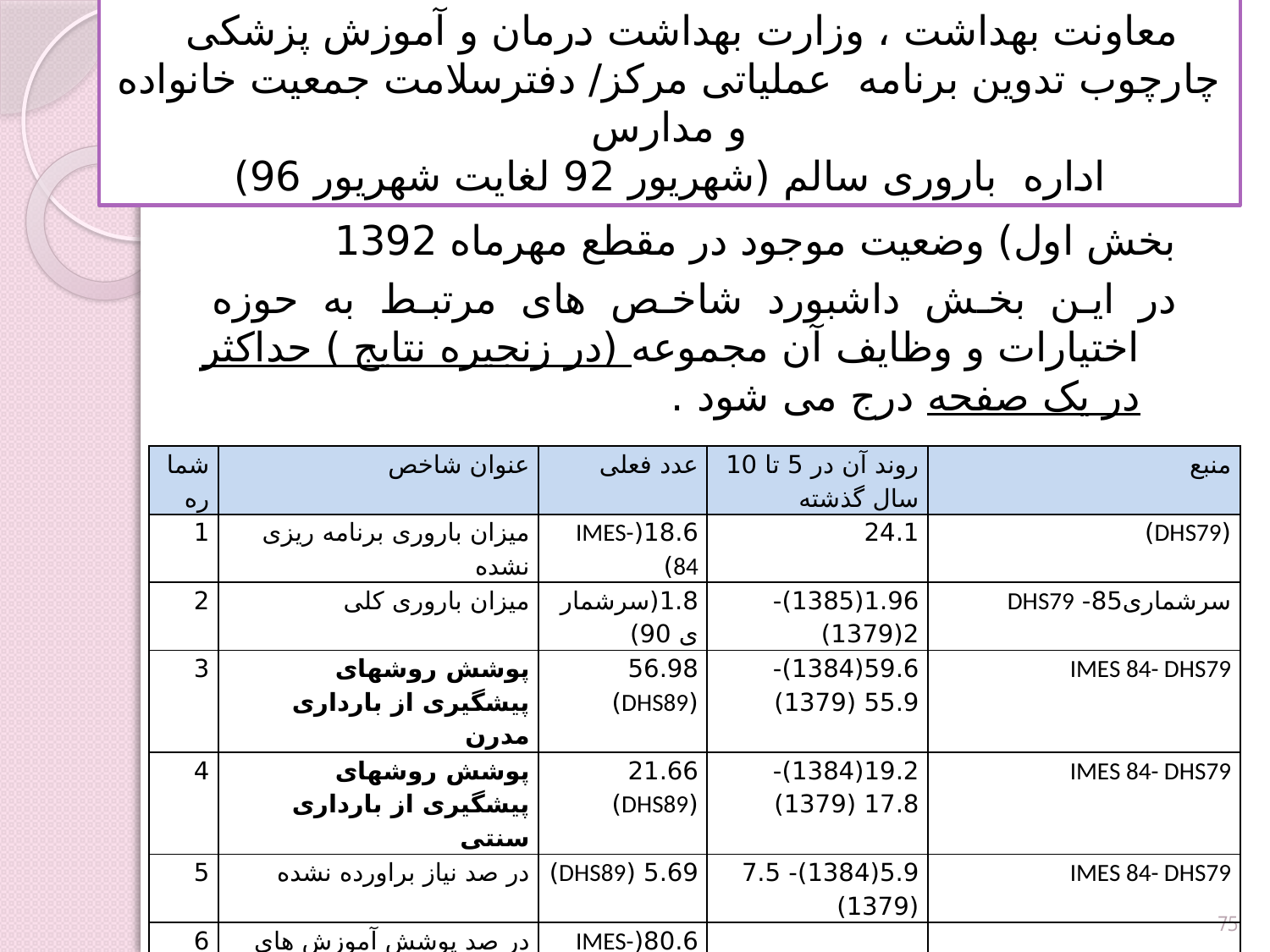

معاونت بهداشت ، وزارت بهداشت درمان و آموزش پزشکی
چارچوب تدوین برنامه  عملیاتی مرکز/ دفترسلامت جمعیت خانواده و مدارس
اداره  باروری سالم (شهریور 92 لغایت شهریور 96)
بخش اول) وضعیت موجود در مقطع مهرماه 1392
در این بخش داشبورد شاخص های مرتبط به حوزه اختیارات و وظایف آن مجموعه (در زنجیره نتایج ) حداکثر در یک صفحه درج می شود .

| شماره | عنوان شاخص | عدد فعلی | روند آن در 5 تا 10 سال گذشته | منبع |
| --- | --- | --- | --- | --- |
| 1 | میزان باروری برنامه ریزی نشده | 18.6(IMES-84) | 24.1 | (DHS79) |
| 2 | میزان باروری کلی | 1.8(سرشماری 90) | 1.96(1385)-2(1379) | سرشماری85- DHS79 |
| 3 | پوشش روشهای پیشگیری از بارداری مدرن | 56.98 (DHS89) | 59.6(1384)- 55.9 (1379) | IMES 84- DHS79 |
| 4 | پوشش روشهای پیشگیری از بارداری سنتی | 21.66 (DHS89) | 19.2(1384)- 17.8 (1379) | IMES 84- DHS79 |
| 5 | در صد نیاز براورده نشده | 5.69 (DHS89) | 5.9(1384)- 7.5 (1379) | IMES 84- DHS79 |
| 6 | در صد پوشش آموزش های هنگام ازدواج | 80.6(IMES-84) |  |  |
75